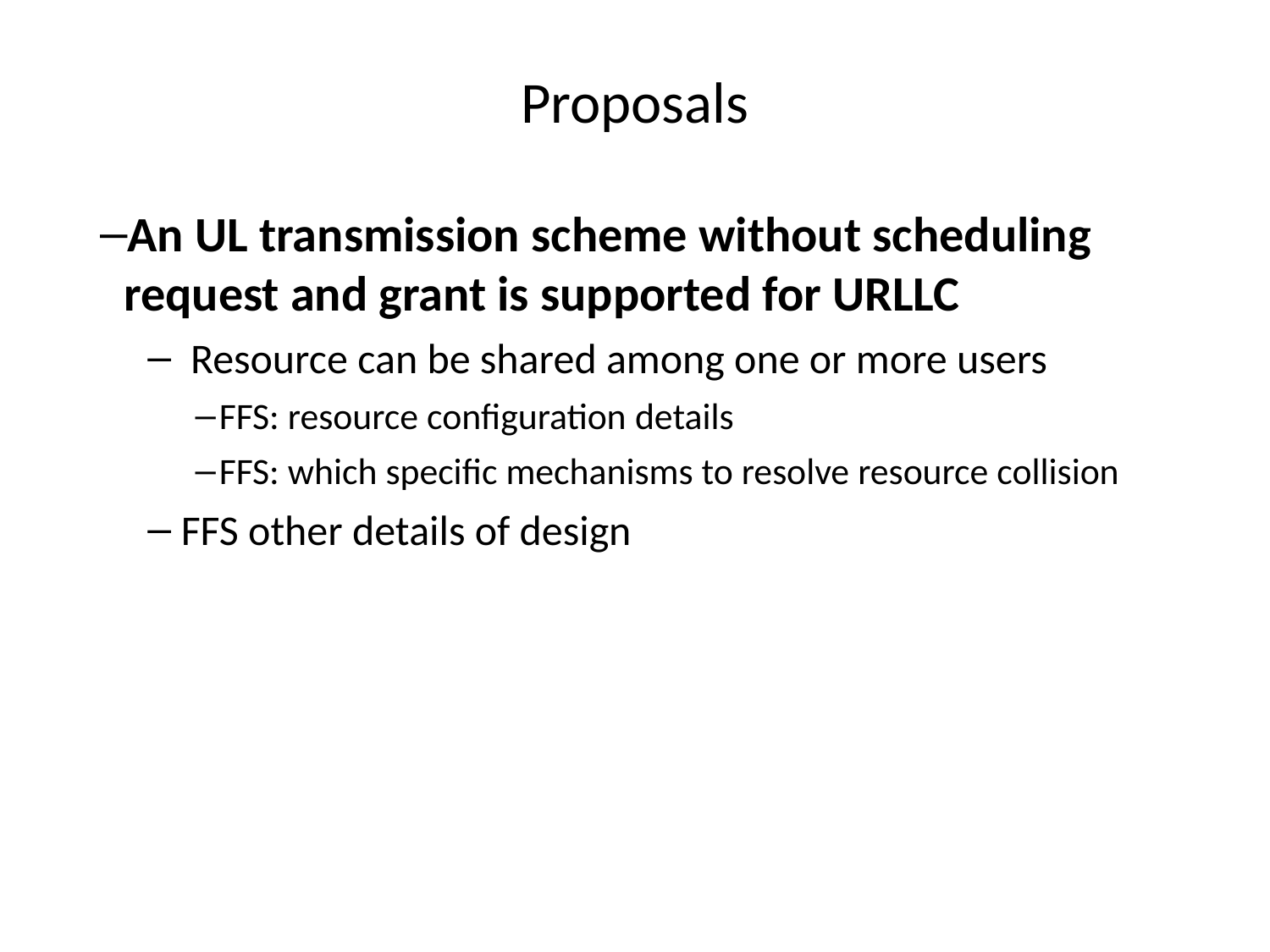

# Proposals
An UL transmission scheme without scheduling request and grant is supported for URLLC
  Resource can be shared among one or more users
FFS: resource configuration details
FFS: which specific mechanisms to resolve resource collision
 FFS other details of design